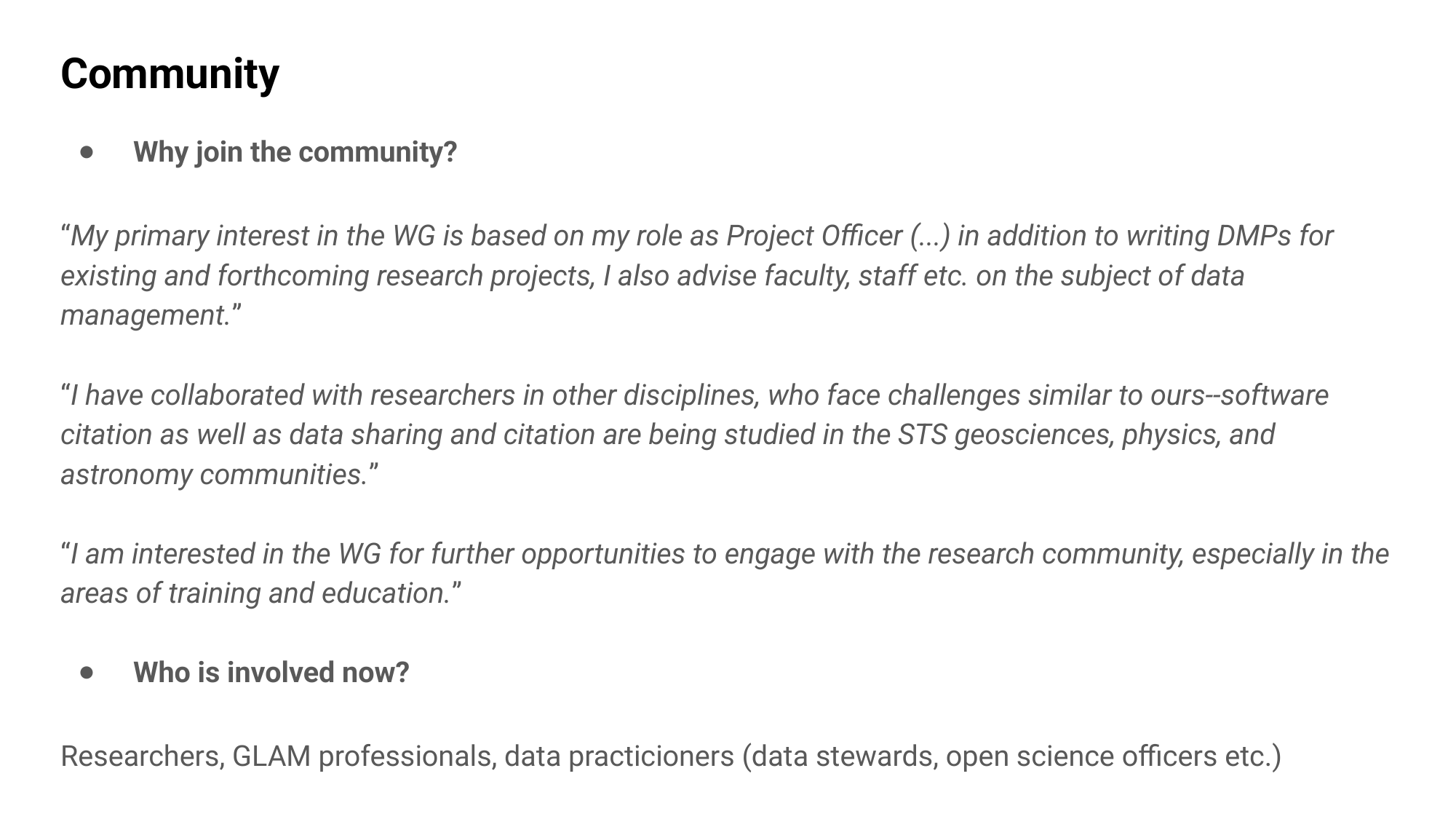

Community
Why join the community?

“My primary interest in the WG is based on my role as Project Officer (...) in addition to writing DMPs for existing and forthcoming research projects, I also advise faculty, staff etc. on the subject of data management.”

“I have collaborated with researchers in other disciplines, who face challenges similar to ours--software citation as well as data sharing and citation are being studied in the STS geosciences, physics, and astronomy communities.”

“I am interested in the WG for further opportunities to engage with the research community, especially in the areas of training and education.”

Who is involved now?

Researchers, GLAM professionals, data practicioners (data stewards, open science officers etc.)